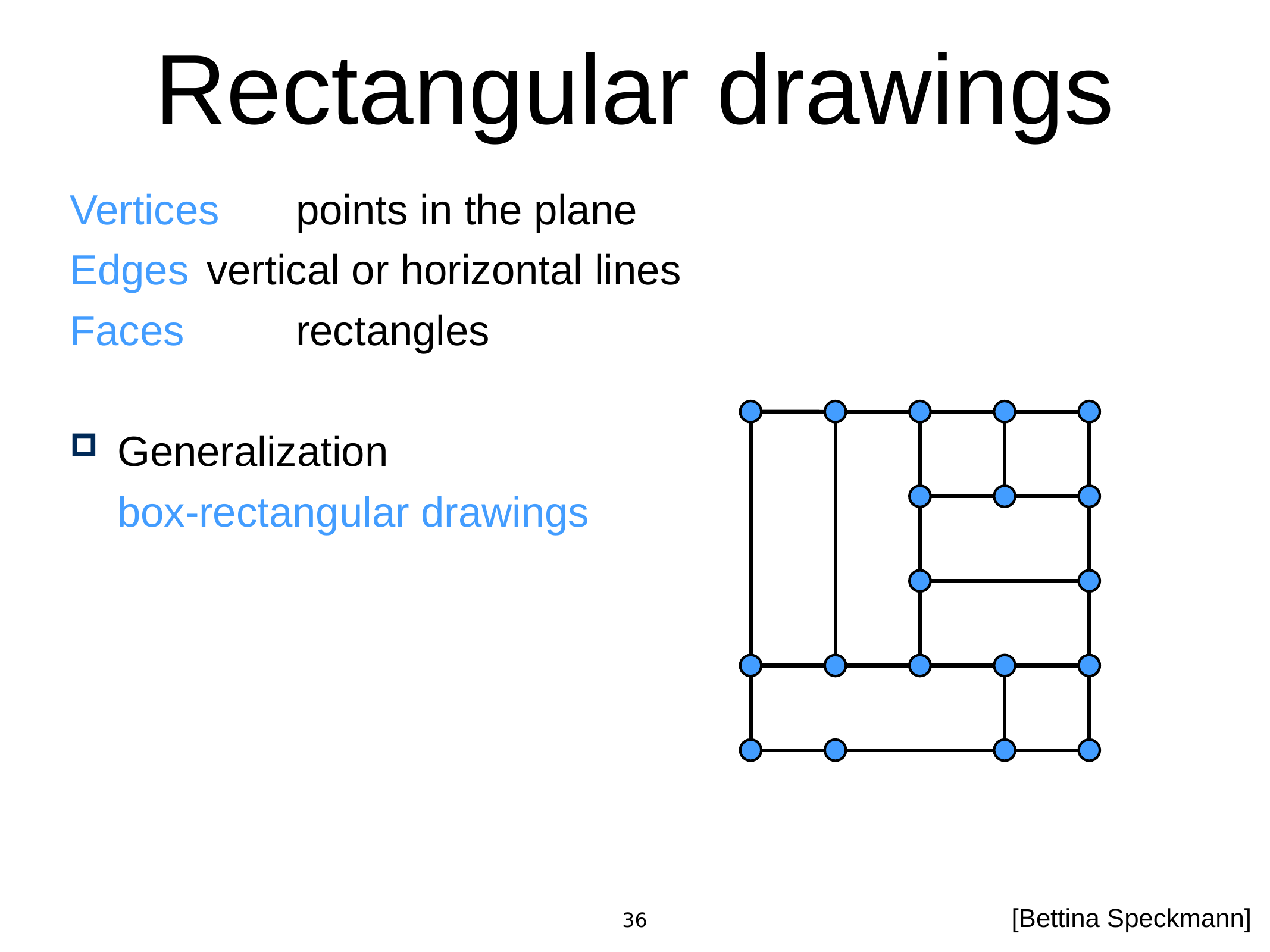

Rectangular drawings
Vertices	points in the plane
Edges 	vertical or horizontal lines
Faces		rectangles

Generalization
	box-rectangular drawings

36
[Bettina Speckmann]